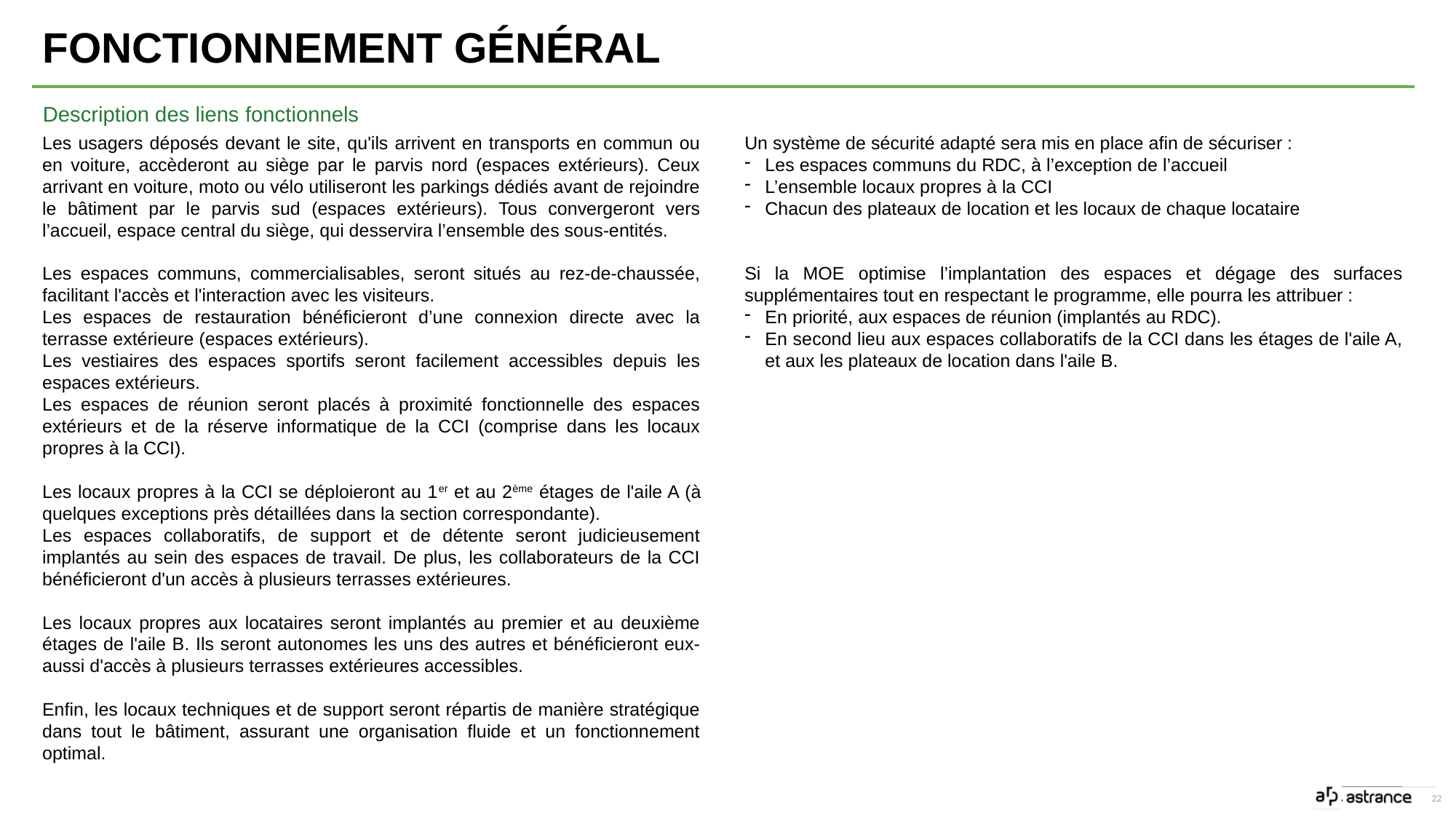

Fonctionnement général
Description des liens fonctionnels
Les usagers déposés devant le site, qu'ils arrivent en transports en commun ou en voiture, accèderont au siège par le parvis nord (espaces extérieurs). Ceux arrivant en voiture, moto ou vélo utiliseront les parkings dédiés avant de rejoindre le bâtiment par le parvis sud (espaces extérieurs). Tous convergeront vers l’accueil, espace central du siège, qui desservira l’ensemble des sous-entités.

Les espaces communs, commercialisables, seront situés au rez-de-chaussée, facilitant l'accès et l'interaction avec les visiteurs.
Les espaces de restauration bénéficieront d’une connexion directe avec la terrasse extérieure (espaces extérieurs).
Les vestiaires des espaces sportifs seront facilement accessibles depuis les espaces extérieurs.
Les espaces de réunion seront placés à proximité fonctionnelle des espaces extérieurs et de la réserve informatique de la CCI (comprise dans les locaux propres à la CCI).

Les locaux propres à la CCI se déploieront au 1er et au 2ème étages de l'aile A (à quelques exceptions près détaillées dans la section correspondante).
Les espaces collaboratifs, de support et de détente seront judicieusement implantés au sein des espaces de travail. De plus, les collaborateurs de la CCI bénéficieront d'un accès à plusieurs terrasses extérieures.

Les locaux propres aux locataires seront implantés au premier et au deuxième étages de l'aile B. Ils seront autonomes les uns des autres et bénéficieront eux-aussi d'accès à plusieurs terrasses extérieures accessibles.

Enfin, les locaux techniques et de support seront répartis de manière stratégique dans tout le bâtiment, assurant une organisation fluide et un fonctionnement optimal.
Un système de sécurité adapté sera mis en place afin de sécuriser :
Les espaces communs du RDC, à l’exception de l’accueil
L’ensemble locaux propres à la CCI
Chacun des plateaux de location et les locaux de chaque locataire

Si la MOE optimise l’implantation des espaces et dégage des surfaces supplémentaires tout en respectant le programme, elle pourra les attribuer :
En priorité, aux espaces de réunion (implantés au RDC).
En second lieu aux espaces collaboratifs de la CCI dans les étages de l'aile A, et aux les plateaux de location dans l'aile B.

22